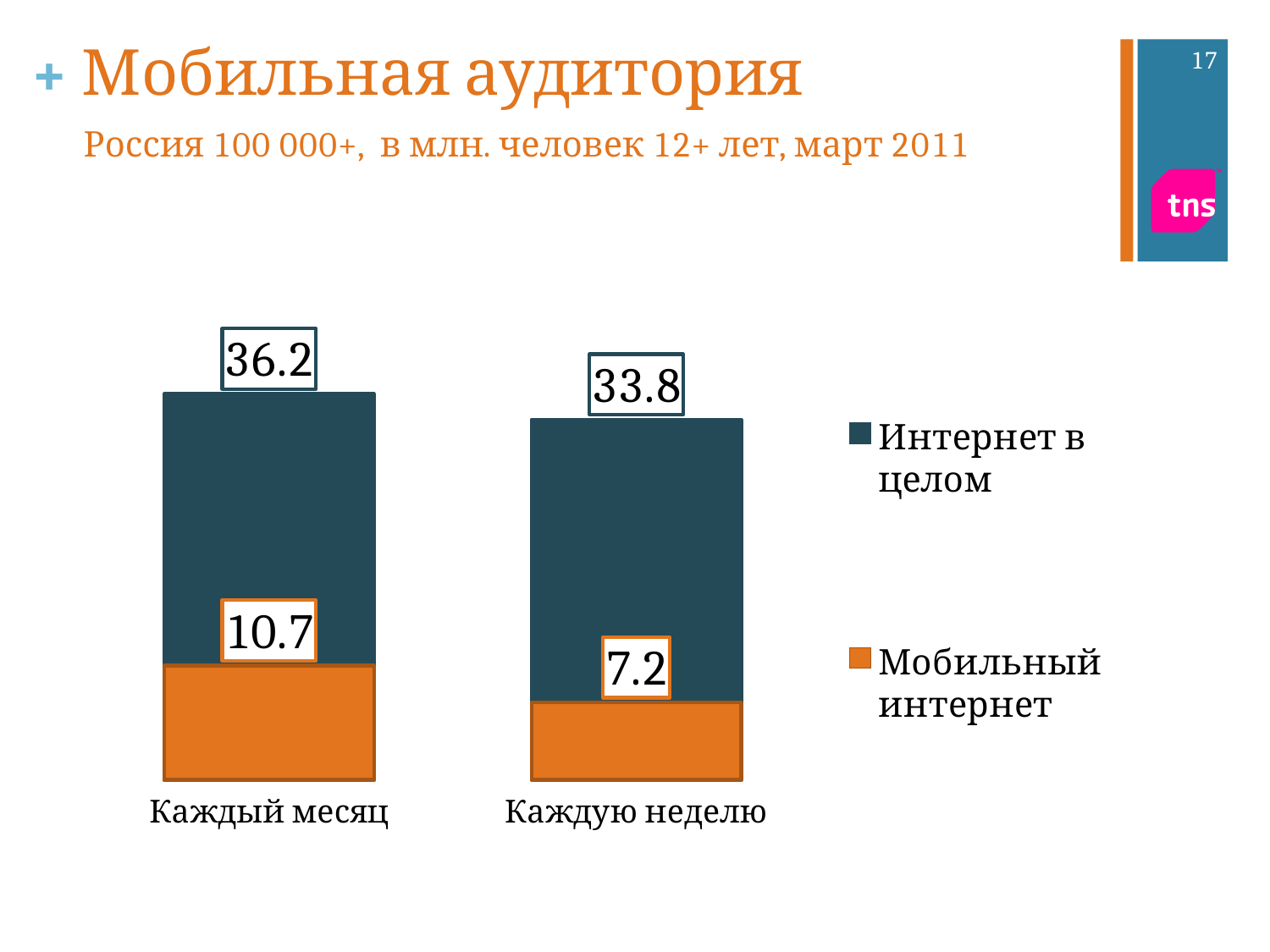

# Мобильная аудитория
17
Россия 100 000+,  в млн. человек 12+ лет, март 2011

### Chart

| Category | Интернет в целом | Мобильный интернет |
|---|---|---|
| Каждый месяц | 36.16090000000001 | 10.704 |
| Каждую неделю | 33.75910000000001 | 7.2348 |